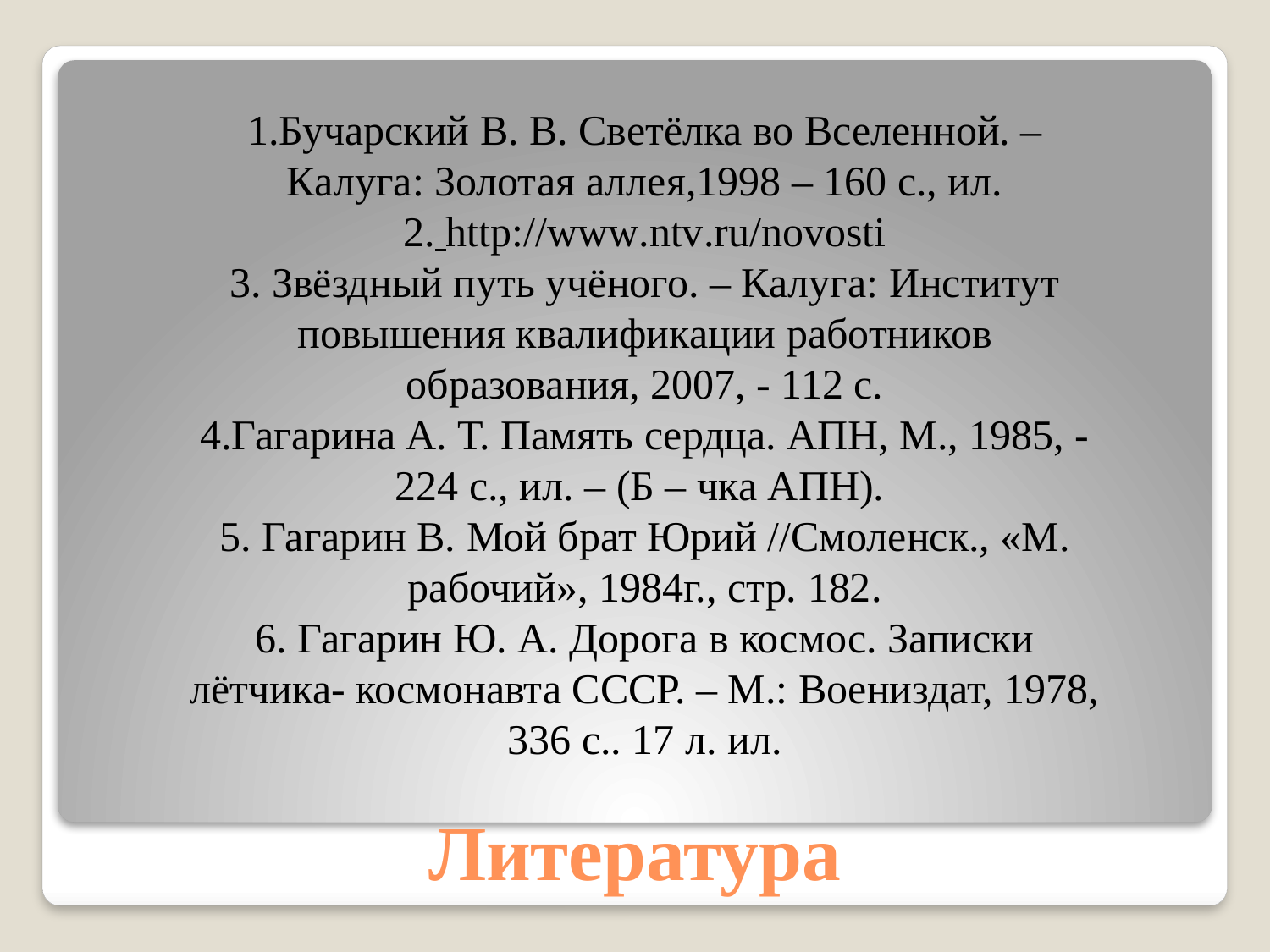

1.Бучарский В. В. Светёлка во Вселенной. – Калуга: Золотая аллея,1998 – 160 с., ил.
2. http://www.ntv.ru/novosti
3. Звёздный путь учёного. – Калуга: Институт повышения квалификации работников образования, 2007, - 112 с.
4.Гагарина А. Т. Память сердца. АПН, М., 1985, - 224 с., ил. – (Б – чка АПН).
5. Гагарин В. Мой брат Юрий //Смоленск., «М. рабочий», 1984г., стр. 182.
6. Гагарин Ю. А. Дорога в космос. Записки лётчика- космонавта СССР. – М.: Воениздат, 1978, 336 с.. 17 л. ил.

# Литература